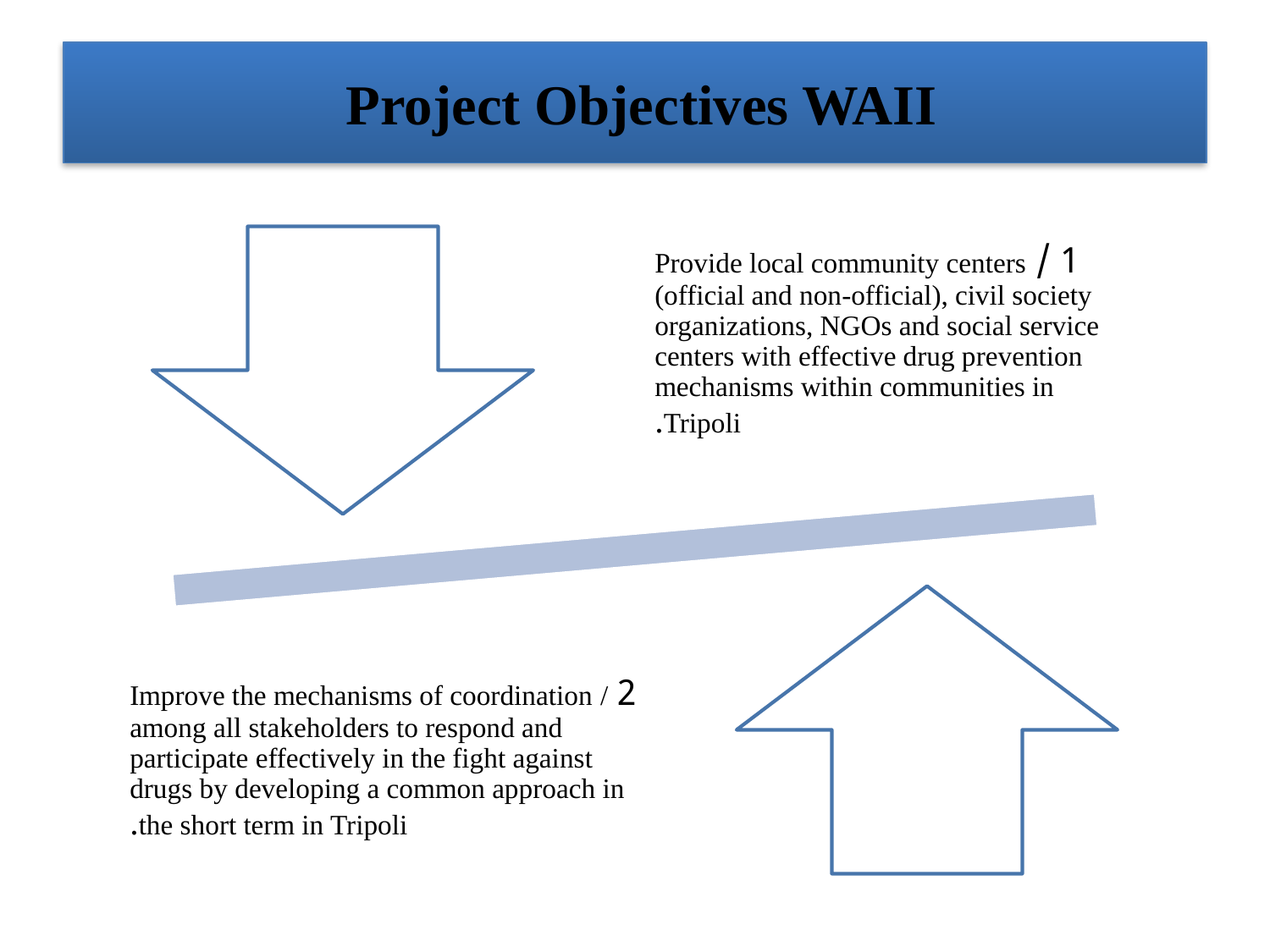

# Project Objectives WAII
1 / Provide local community centers (official and non-official), civil society organizations, NGOs and social service centers with effective drug prevention mechanisms within communities in Tripoli.
2 / Improve the mechanisms of coordination among all stakeholders to respond and participate effectively in the fight against drugs by developing a common approach in the short term in Tripoli.